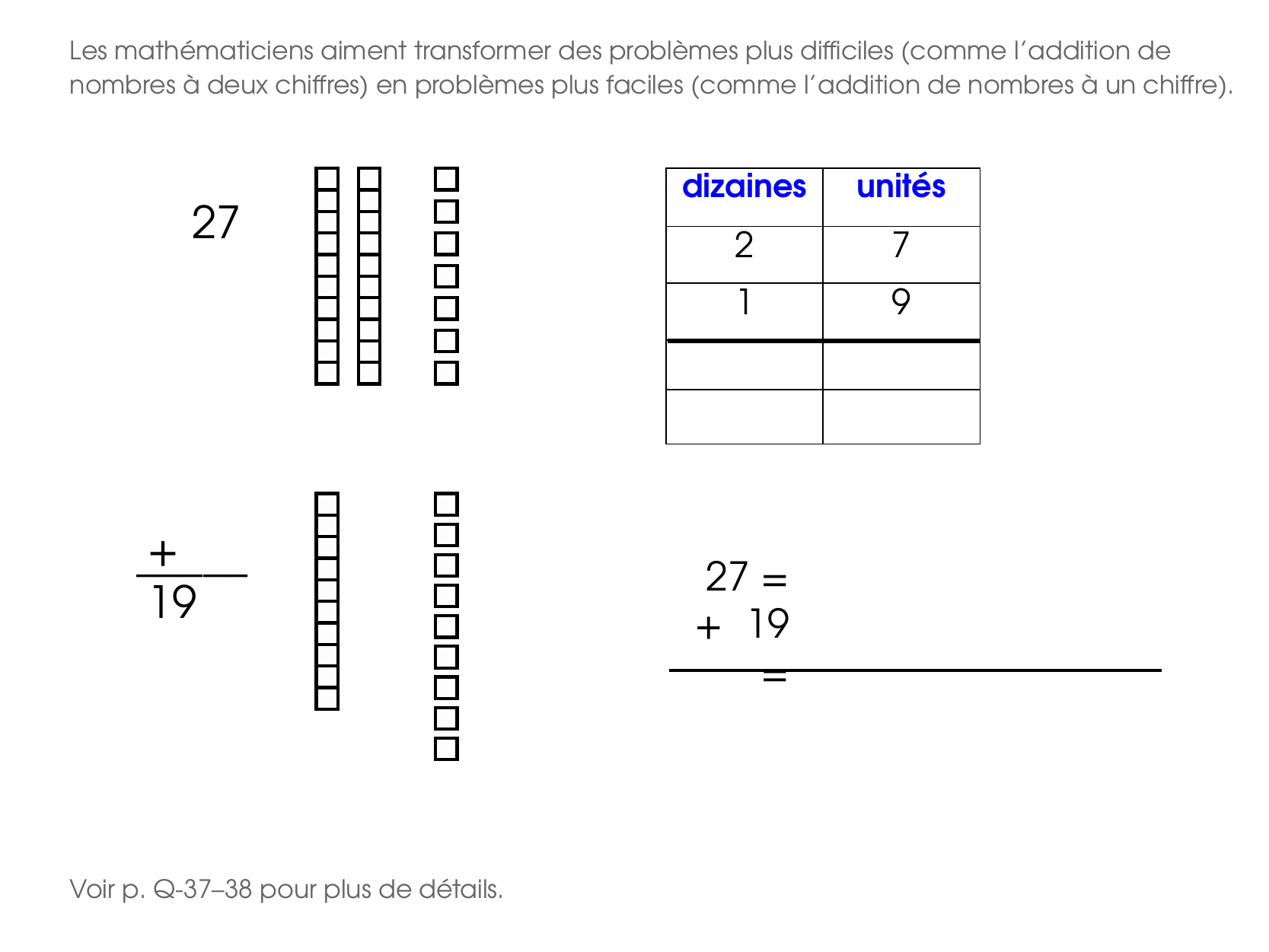

Les mathématiciens aiment transformer des problèmes plus difficiles (comme l’addition de nombres à deux chiffres) en problèmes plus faciles (comme l’addition de nombres à un chiffre).

| dizaines | unités |
| --- | --- |
| 2 | 7 |
| 1 | 9 |
|  |  |
|  |  |
27
+ 19
_____
27 =
+  19 =
Voir p. Q-37–38 pour plus de détails.